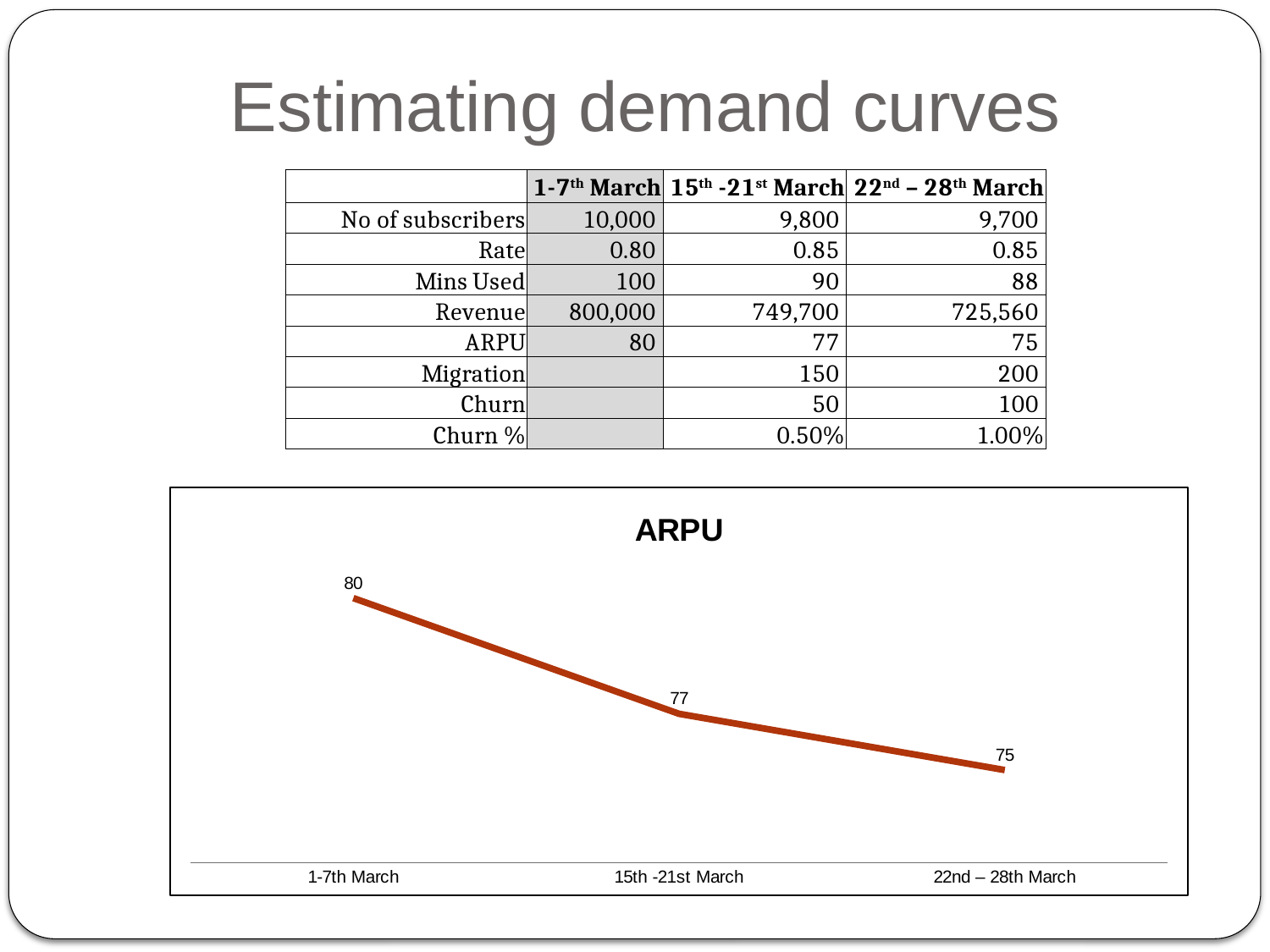

# Estimating demand curves
|  | 1-7th March | 15th -21st March | 22nd – 28th March |
| --- | --- | --- | --- |
| No of subscribers | 10,000 | 9,800 | 9,700 |
| Rate | 0.80 | 0.85 | 0.85 |
| Mins Used | 100 | 90 | 88 |
| Revenue | 800,000 | 749,700 | 725,560 |
| ARPU | 80 | 77 | 75 |
| Migration |  | 150 | 200 |
| Churn |  | 50 | 100 |
| Churn % |  | 0.50% | 1.00% |

### Chart:

| Category | ARPU |
|---|---|
| 1-7th March | 80.0 |
| 15th -21st March | 76.5 |
| 22nd – 28th March | 74.8 |